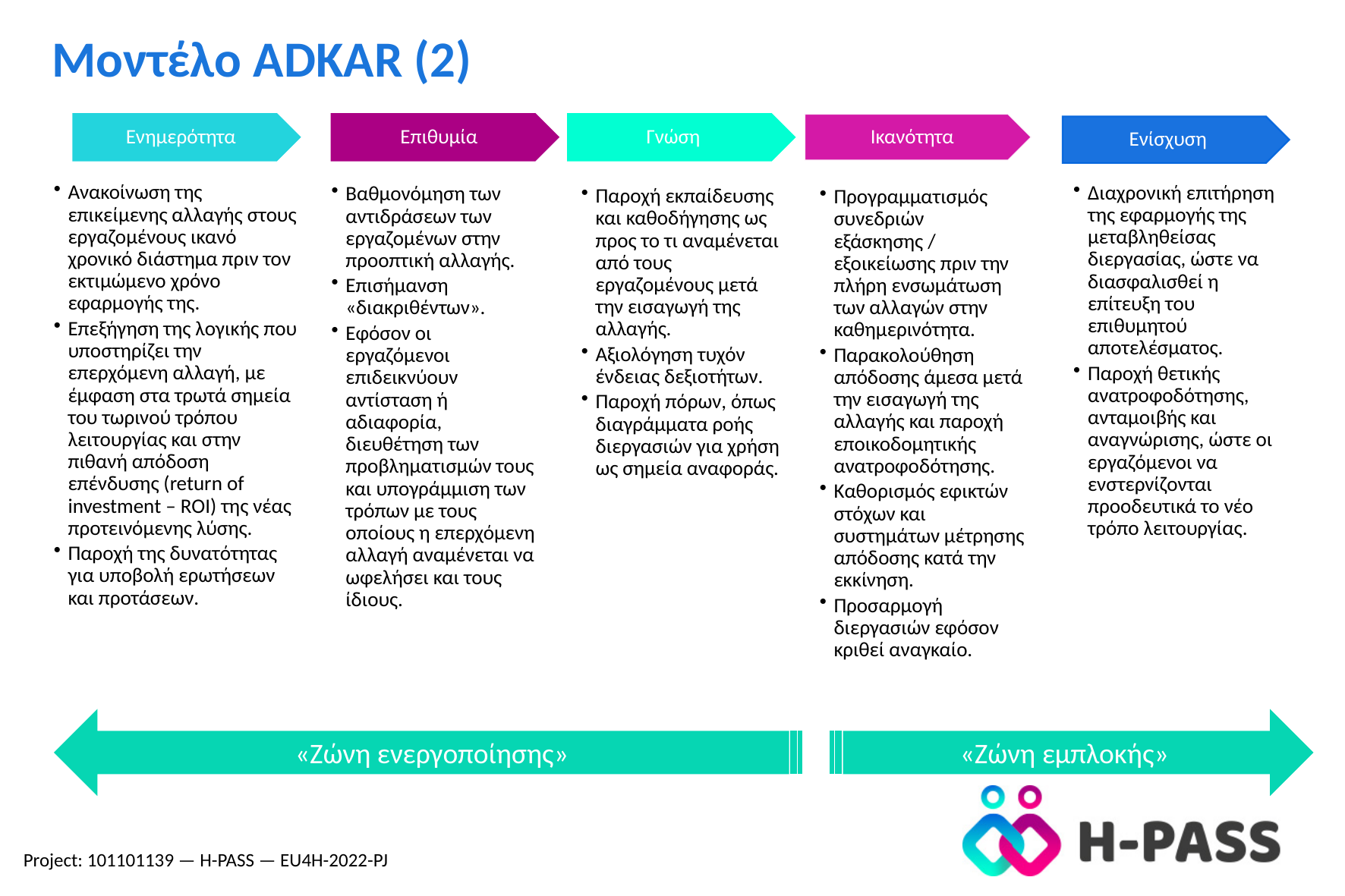

Μοντέλο ADKAR (2)
Ενημερότητα
Ανακοίνωση της επικείμενης αλλαγής στους εργαζομένους ικανό χρονικό διάστημα πριν τον εκτιμώμενο χρόνο εφαρμογής της.
Επεξήγηση της λογικής που υποστηρίζει την επερχόμενη αλλαγή, με έμφαση στα τρωτά σημεία του τωρινού τρόπου λειτουργίας και στην πιθανή απόδοση επένδυσης (return of investment – ROI) της νέας προτεινόμενης λύσης.
Παροχή της δυνατότητας για υποβολή ερωτήσεων και προτάσεων.
Επιθυμία
Βαθμονόμηση των αντιδράσεων των εργαζομένων στην προοπτική αλλαγής.
Επισήμανση «διακριθέντων».
Εφόσον οι εργαζόμενοι επιδεικνύουν αντίσταση ή αδιαφορία, διευθέτηση των προβληματισμών τους και υπογράμμιση των τρόπων με τους οποίους η επερχόμενη αλλαγή αναμένεται να ωφελήσει και τους ίδιους.
Γνώση
Παροχή εκπαίδευσης και καθοδήγησης ως προς το τι αναμένεται από τους εργαζομένους μετά την εισαγωγή της αλλαγής.
Αξιολόγηση τυχόν ένδειας δεξιοτήτων.
Παροχή πόρων, όπως διαγράμματα ροής διεργασιών για χρήση ως σημεία αναφοράς.
Ικανότητα
Προγραμματισμός συνεδριών εξάσκησης / εξοικείωσης πριν την πλήρη ενσωμάτωση των αλλαγών στην καθημερινότητα.
Παρακολούθηση απόδοσης άμεσα μετά την εισαγωγή της αλλαγής και παροχή εποικοδομητικής ανατροφοδότησης.
Καθορισμός εφικτών στόχων και συστημάτων μέτρησης απόδοσης κατά την εκκίνηση.
Προσαρμογή διεργασιών εφόσον κριθεί αναγκαίο.
Ενίσχυση
Διαχρονική επιτήρηση της εφαρμογής της μεταβληθείσας διεργασίας, ώστε να διασφαλισθεί η επίτευξη του επιθυμητού αποτελέσματος.
Παροχή θετικής ανατροφοδότησης, ανταμοιβής και αναγνώρισης, ώστε οι εργαζόμενοι να ενστερνίζονται προοδευτικά το νέο τρόπο λειτουργίας.
«Ζώνη εμπλοκής»
«Ζώνη ενεργοποίησης»
Project: 101101139 — H-PASS — EU4H-2022-PJ